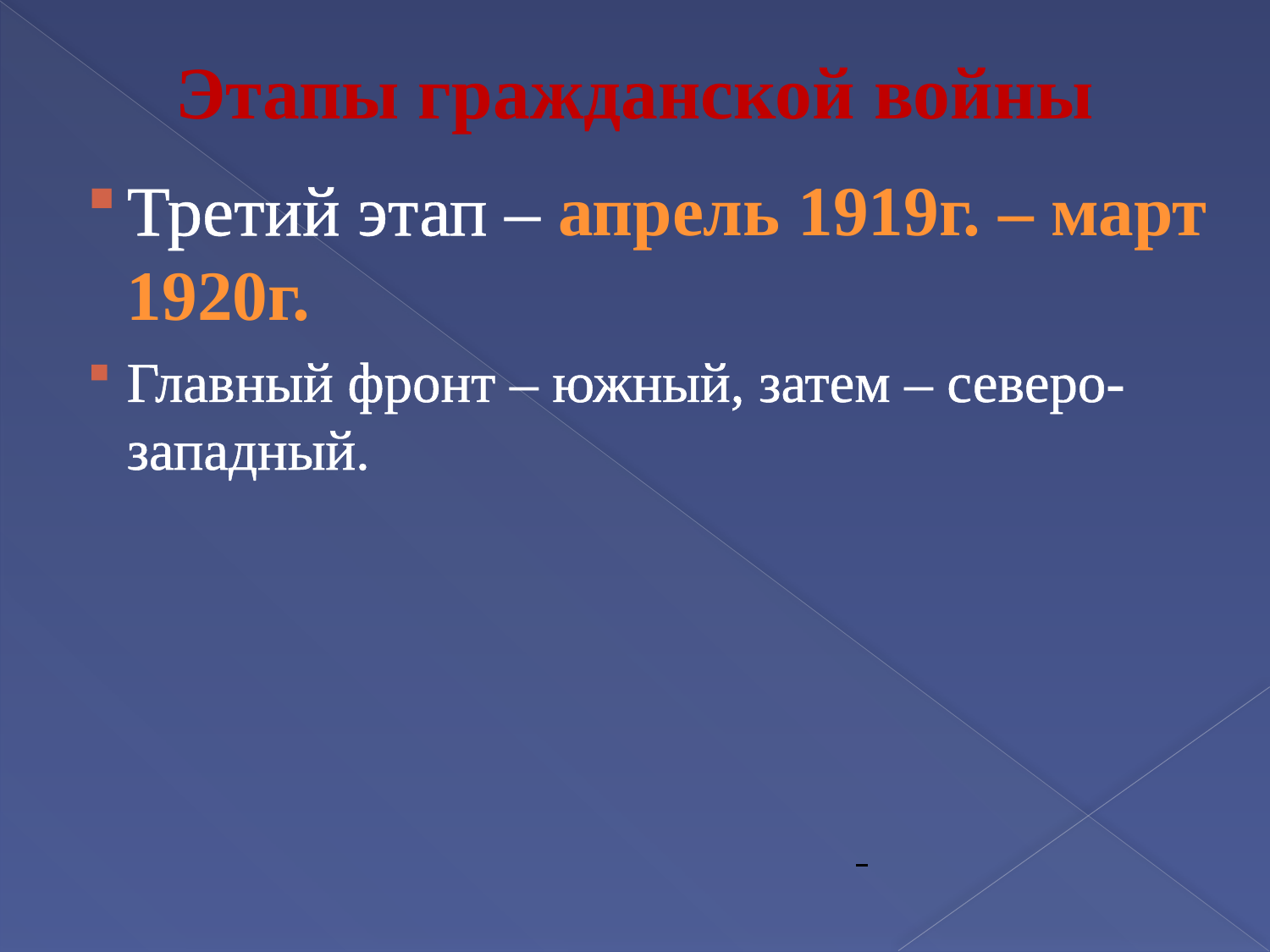

# Этапы гражданской войны
Третий этап – апрель 1919г. – март 1920г.
Главный фронт – южный, затем – северо-западный.